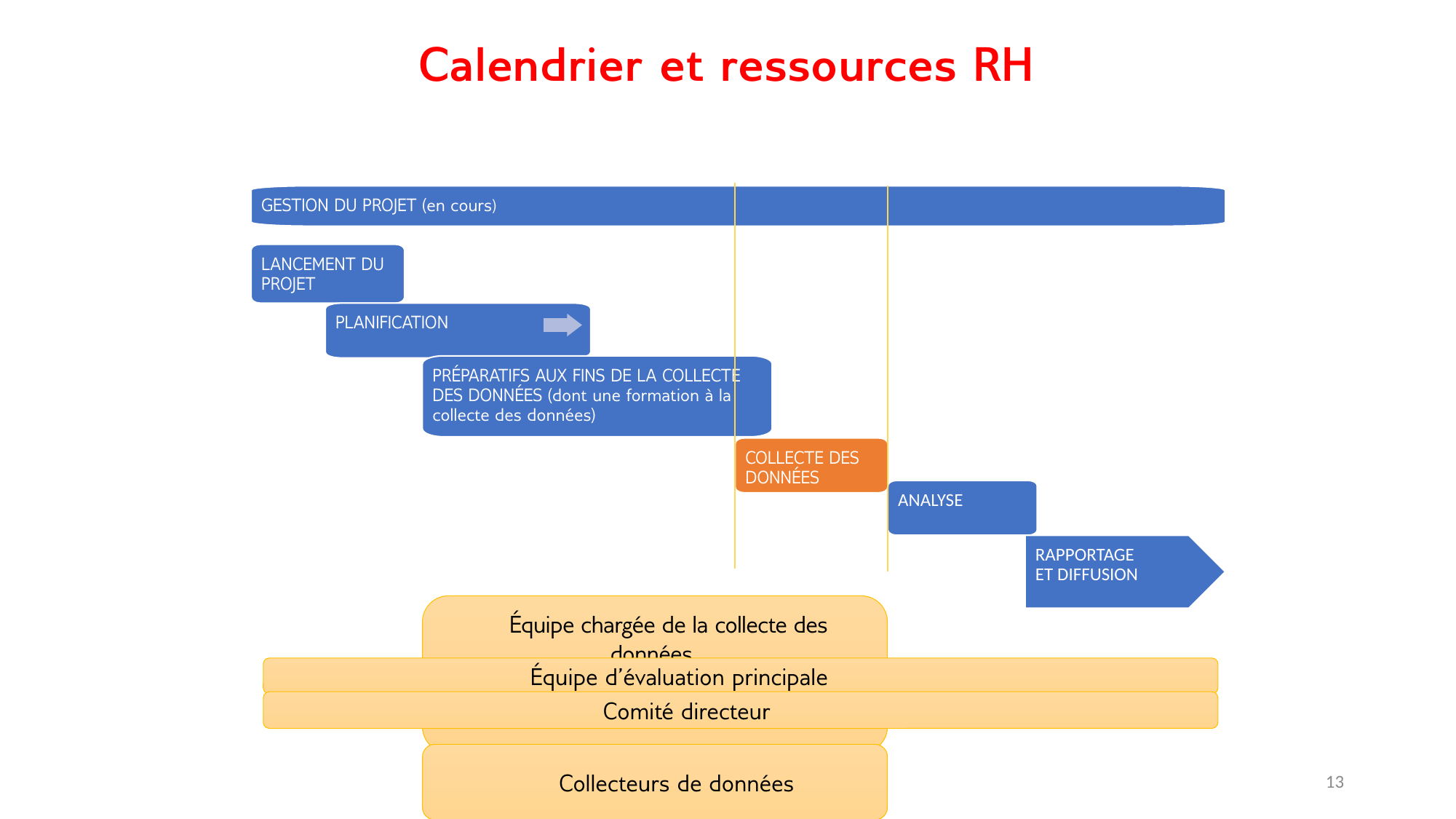

Calendrier et ressources RH

GESTION DU PROJET (en cours)
LANCEMENT DU PROJET
PLANIFICATION

PRÉPARATIFS AUX FINS DE LA COLLECTE DES DONNÉES (dont une formation à la collecte des données)
COLLECTE DES DONNÉES
ANALYSE
RAPPORTAGE
ET DIFFUSION
    Équipe chargée de la collecte des données
                                   Équipe d’évaluation principale
                                             Comité directeur
      Collecteurs de données
13